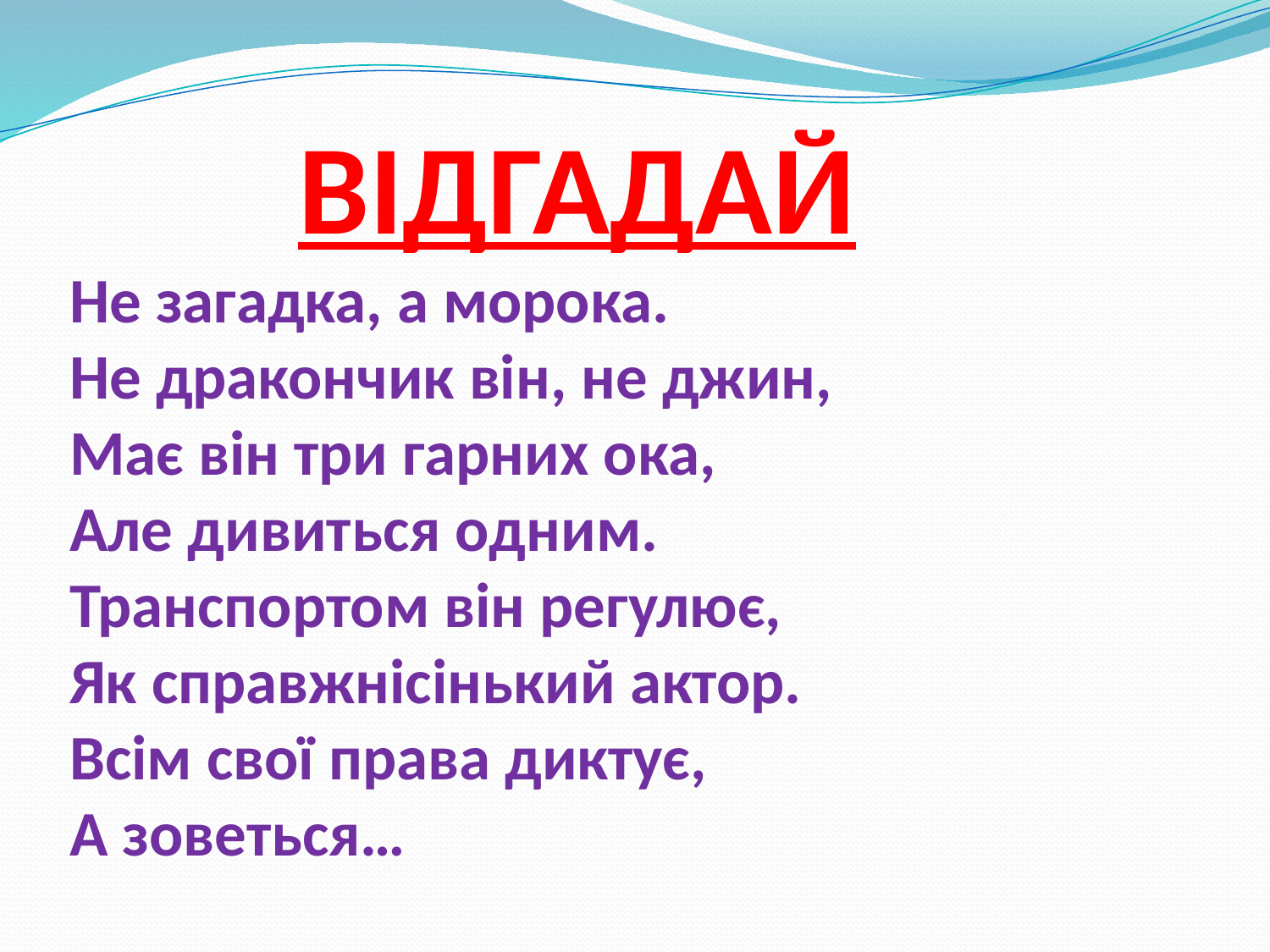

# ВІДГАДАЙ Не загадка, а морока. Не дракончик він, не джин, Має він три гарних ока, Але дивиться одним. Транспортом він регулює, Як справжнісінький актор. Всім свої права диктує, А зоветься…